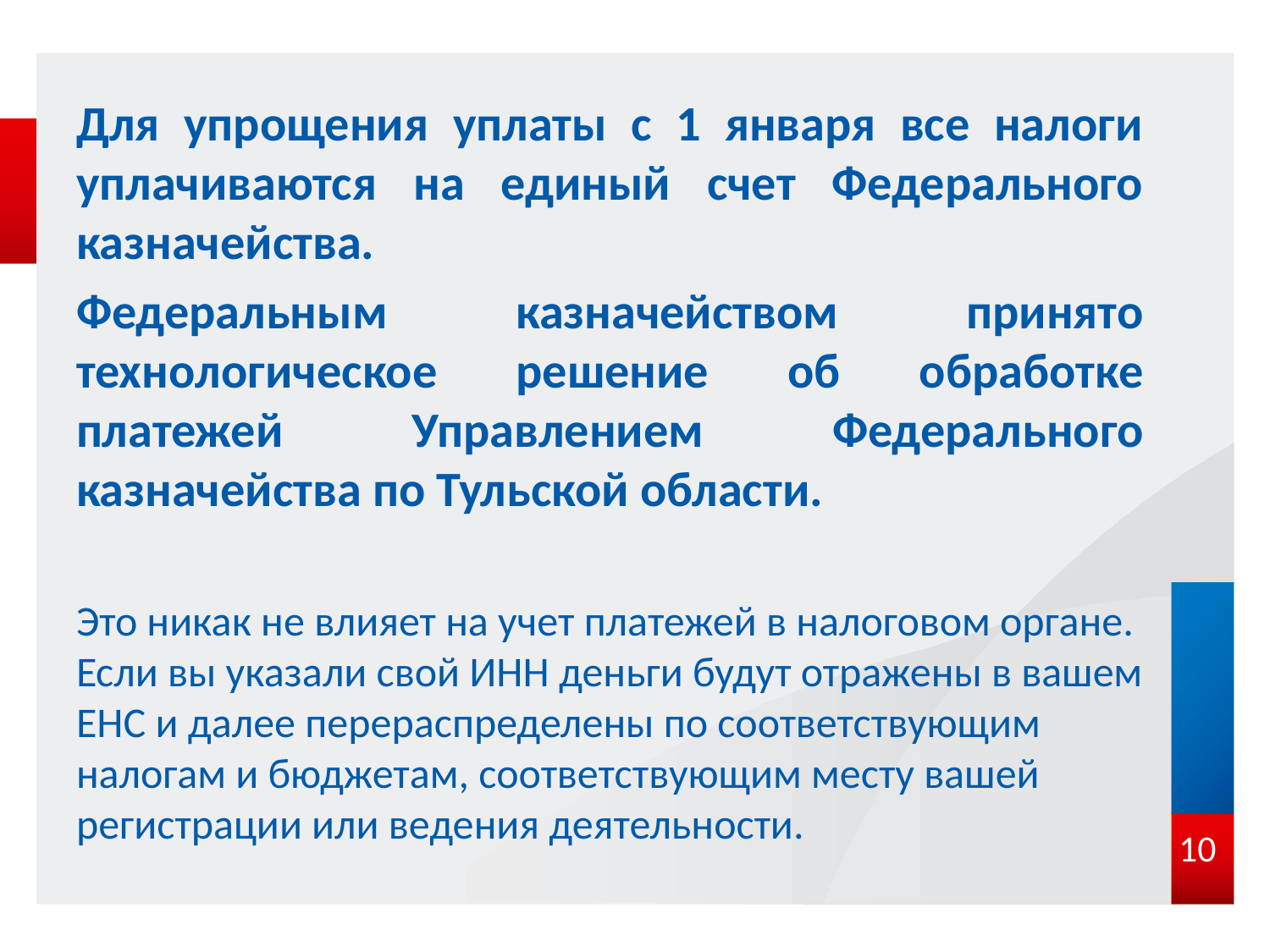

Для упрощения уплаты с 1 января все налоги уплачиваются на единый счет Федерального казначейства.
Федеральным казначейством принято технологическое решение об обработке платежей Управлением Федерального казначейства по Тульской области.

Это никак не влияет на учет платежей в налоговом органе. Если вы указали свой ИНН деньги будут отражены в вашем ЕНС и далее перераспределены по соответствующим налогам и бюджетам, соответствующим месту вашей регистрации или ведения деятельности.

10